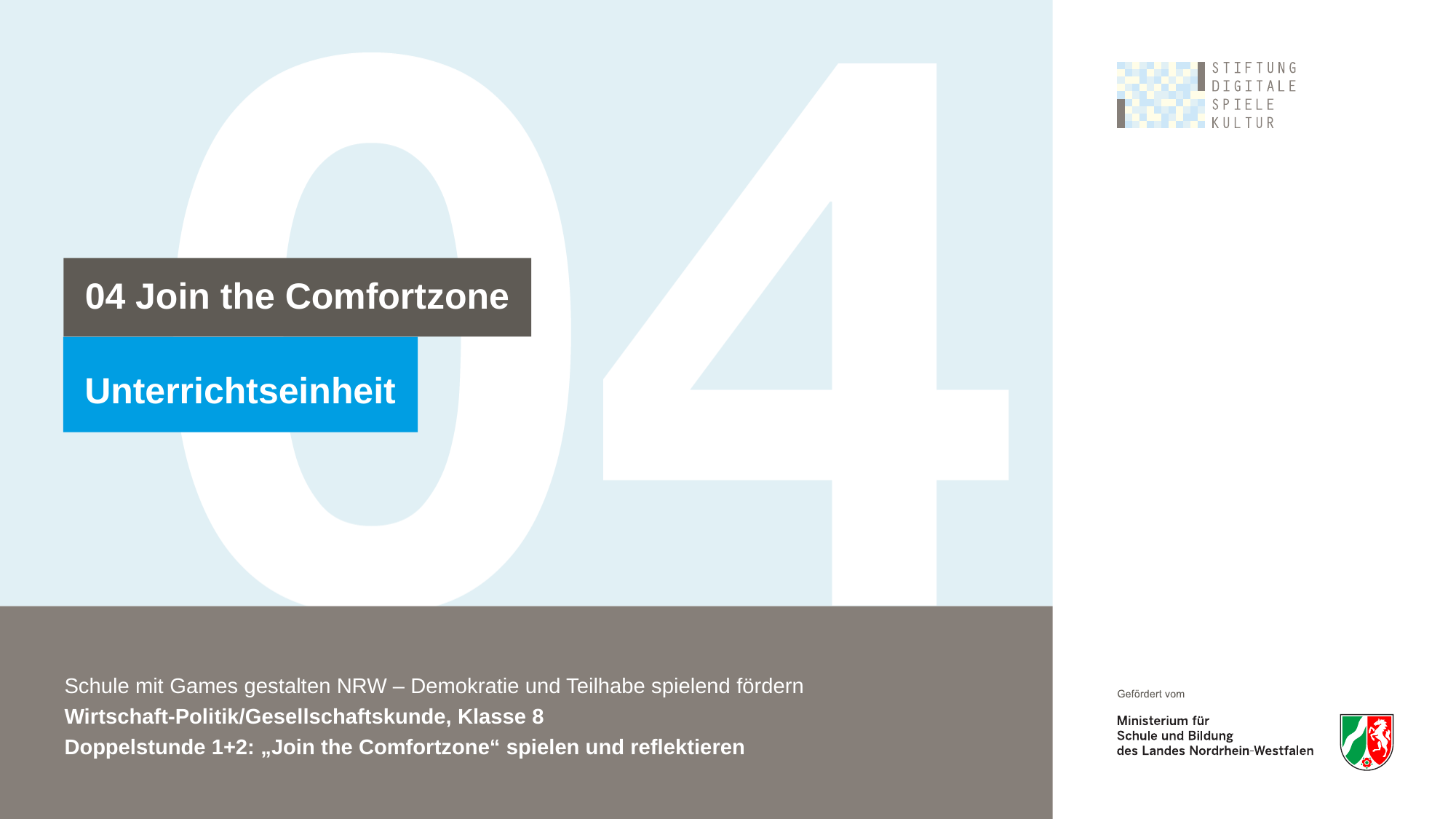

Schule mit Games gestalten NRW – Demokratie und Teilhabe spielend fördern
Wirtschaft-Politik/Gesellschaftskunde, Klasse 8
Doppelstunde 1+2: „Join the Comfortzone“ spielen und reflektieren